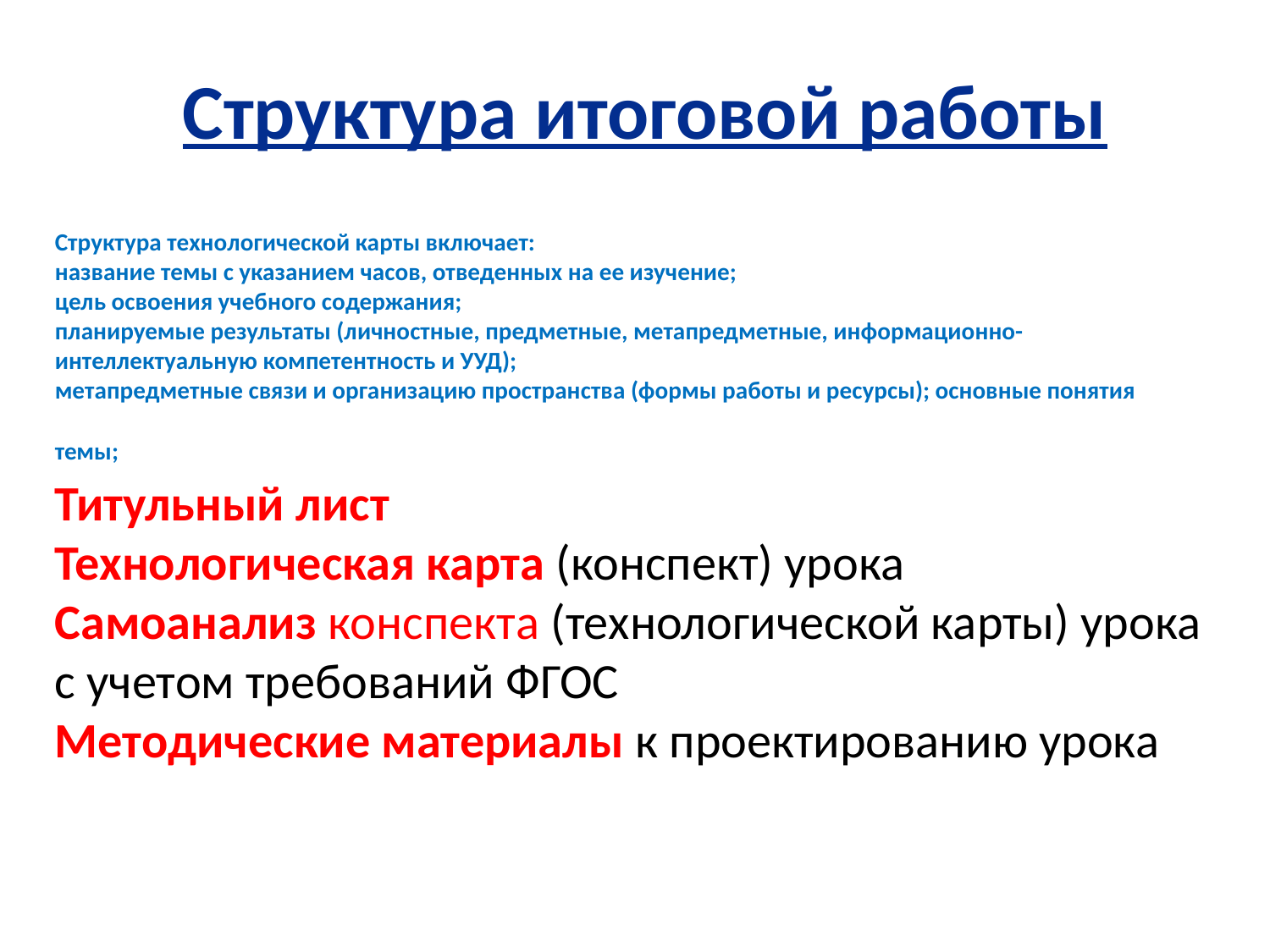

# Структура итоговой работы

Структура технологической карты включает: 
название темы с указанием часов, отведенных на ее изучение; 
цель освоения учебного содержания; 
планируемые результаты (личностные, предметные, метапредметные, информационно-интеллектуальную компетентность и УУД); 
метапредметные связи и организацию пространства (формы работы и ресурсы); основные понятия темы;
Титульный лист
Технологическая карта (конспект) урока
Самоанализ конспекта (технологической карты) урока с учетом требований ФГОС
Методические материалы к проектированию урока